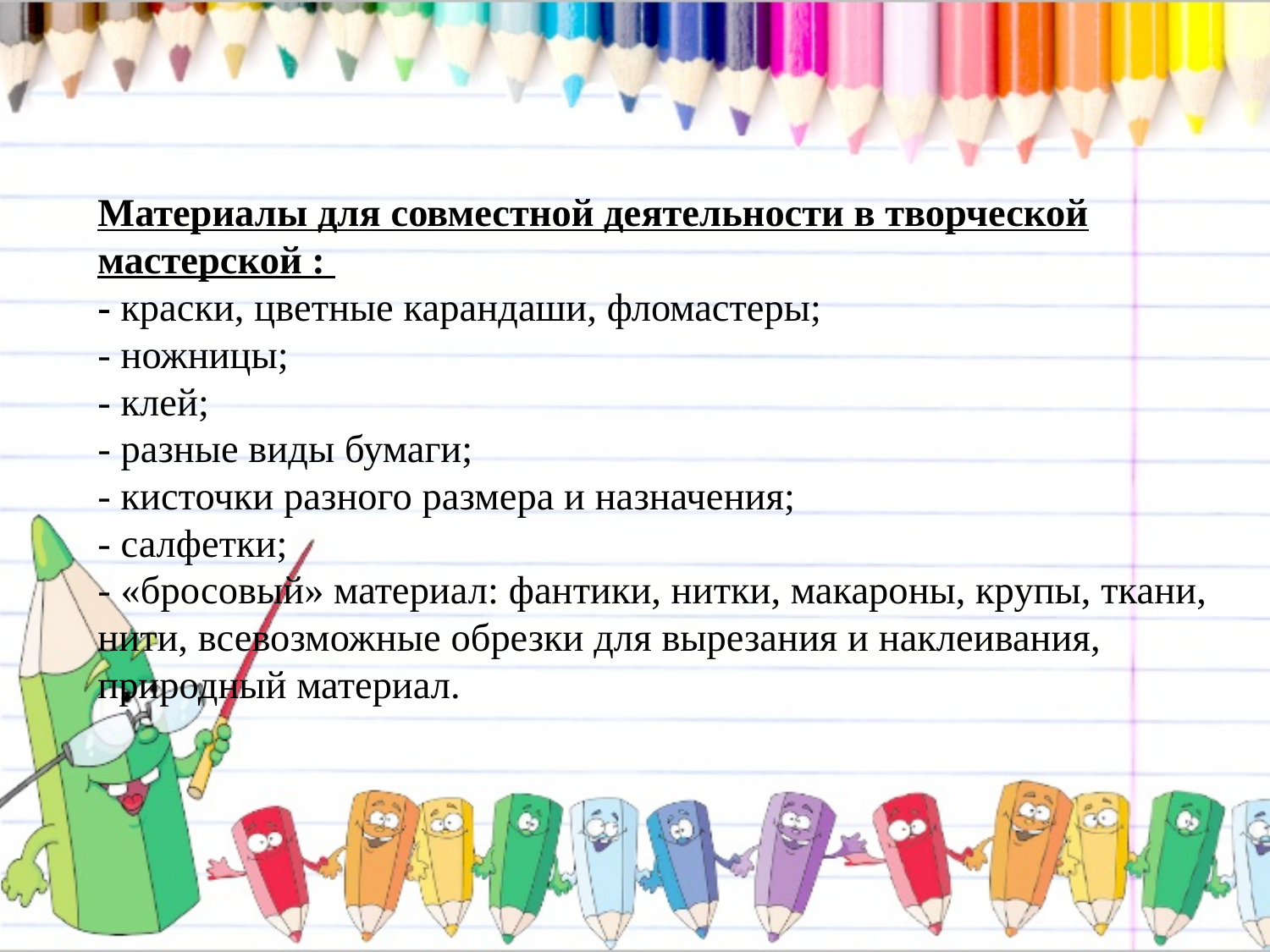

# Материалы для совместной деятельности в творческой мастерской : - краски, цветные карандаши, фломастеры; - ножницы; - клей; - разные виды бумаги; - кисточки разного размера и назначения; - салфетки; - «бросовый» материал: фантики, нитки, макароны, крупы, ткани, нити, всевозможные обрезки для вырезания и наклеивания, природный материал.